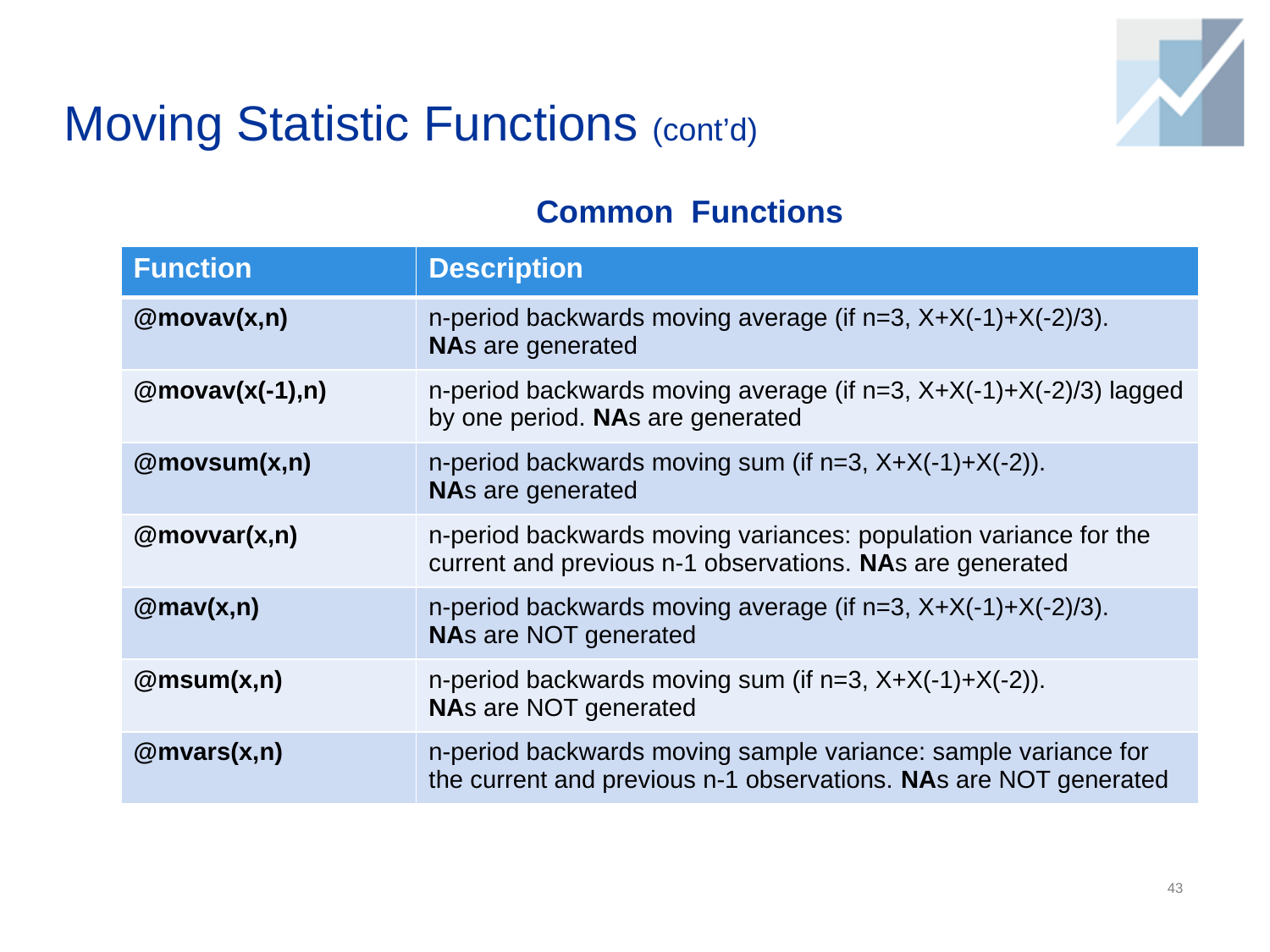

Moving Statistic Functions (cont’d)
	Common  Functions
| Function | Description |
| --- | --- |
| @movav(x,n) | n-period backwards moving average (if n=3, X+X(-1)+X(-2)/3). NAs are generated |
| @movav(x(-1),n) | n-period backwards moving average (if n=3, X+X(-1)+X(-2)/3) lagged by one period. NAs are generated |
| @movsum(x,n) | n-period backwards moving sum (if n=3, X+X(-1)+X(-2)). NAs are generated |
| @movvar(x,n) | n-period backwards moving variances: population variance for the current and previous n-1 observations. NAs are generated |
| @mav(x,n) | n-period backwards moving average (if n=3, X+X(-1)+X(-2)/3). NAs are NOT generated |
| @msum(x,n) | n-period backwards moving sum (if n=3, X+X(-1)+X(-2)). NAs are NOT generated |
| @mvars(x,n) | n-period backwards moving sample variance: sample variance for the current and previous n-1 observations. NAs are NOT generated |
43